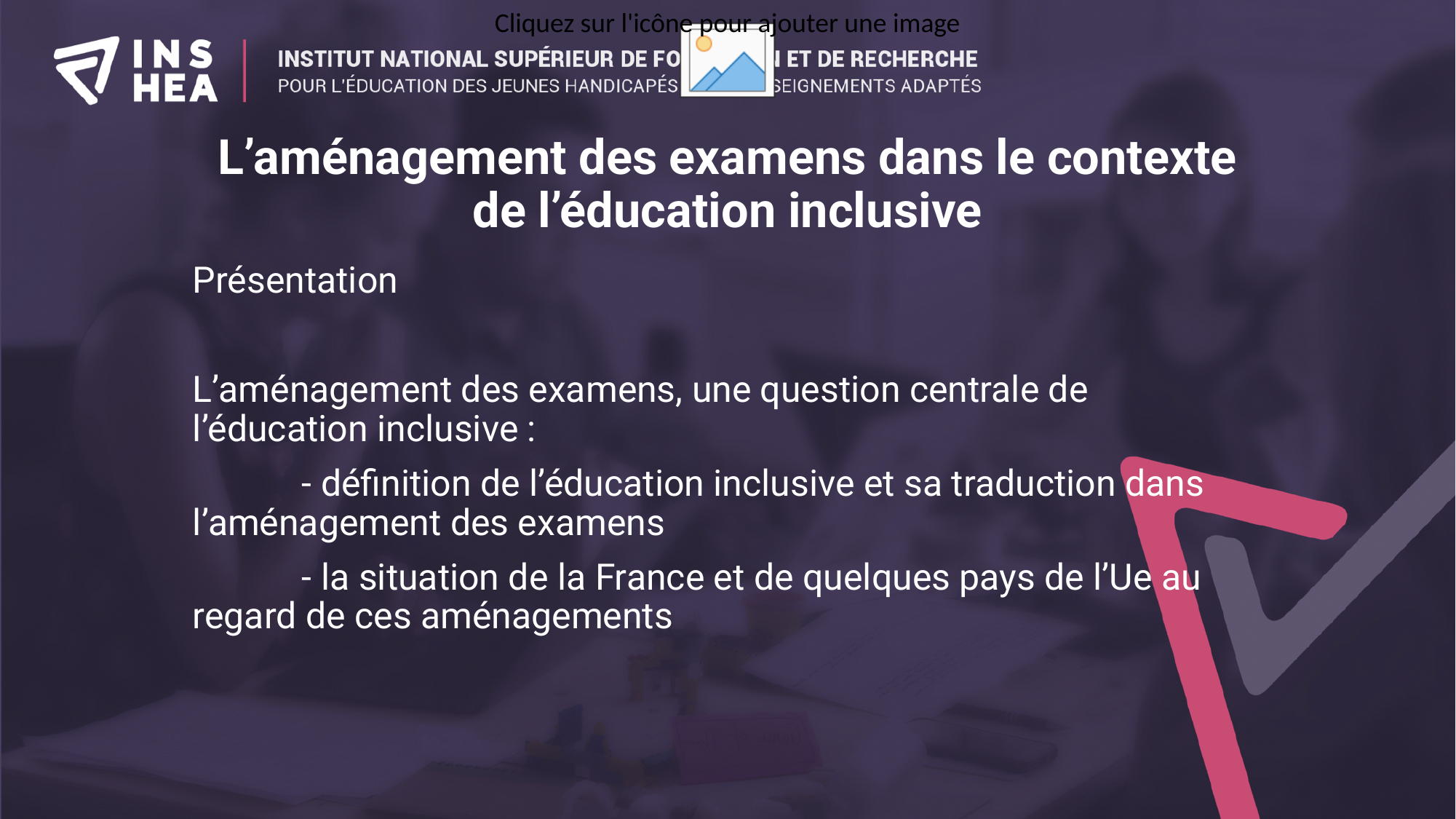

# L’aménagement des examens dans le contexte de l’éducation inclusive
Présentation

L’aménagement des examens, une question centrale de l’éducation inclusive :
	- définition de l’éducation inclusive et sa traduction dans l’aménagement des examens
	- la situation de la France et de quelques pays de l’Ue au regard de ces aménagements